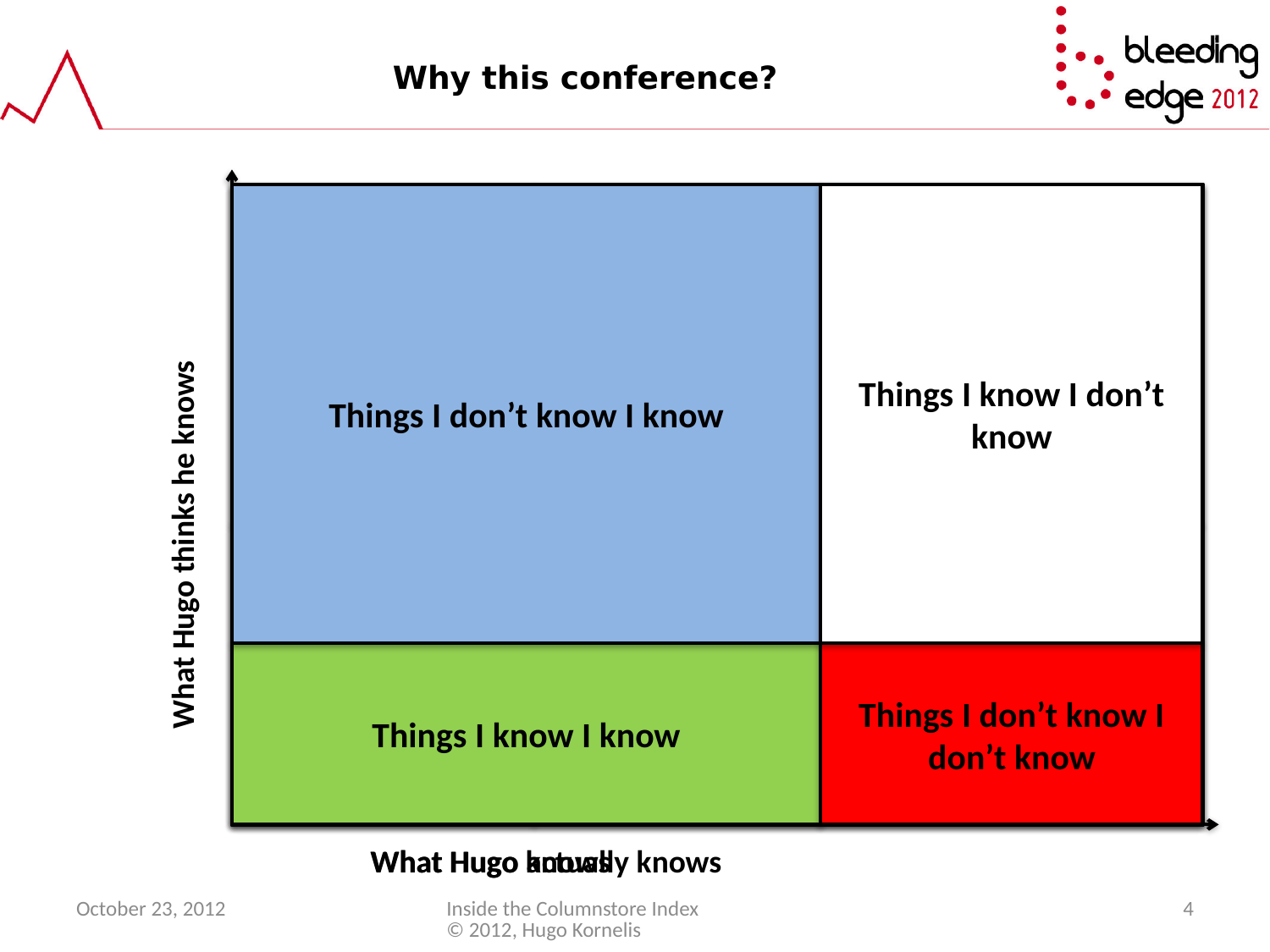

# Why this conference?
Things I don’t know I know
Things I know I don’t know
Things I know I know
Things I don’t know I don’t know
Things I don’t know I know
Things I know I don’t know
Things I know I know
Things I don’t know I don’t know
Things I don’t know I know
Things I know I don’t know
What Hugo thinks he knows
Things I know I know
Things I don’t know I don’t know
What Hugo actually knows
What Hugo knows
October 23, 2012
Inside the Columnstore Index                       © 2012, Hugo Kornelis
4